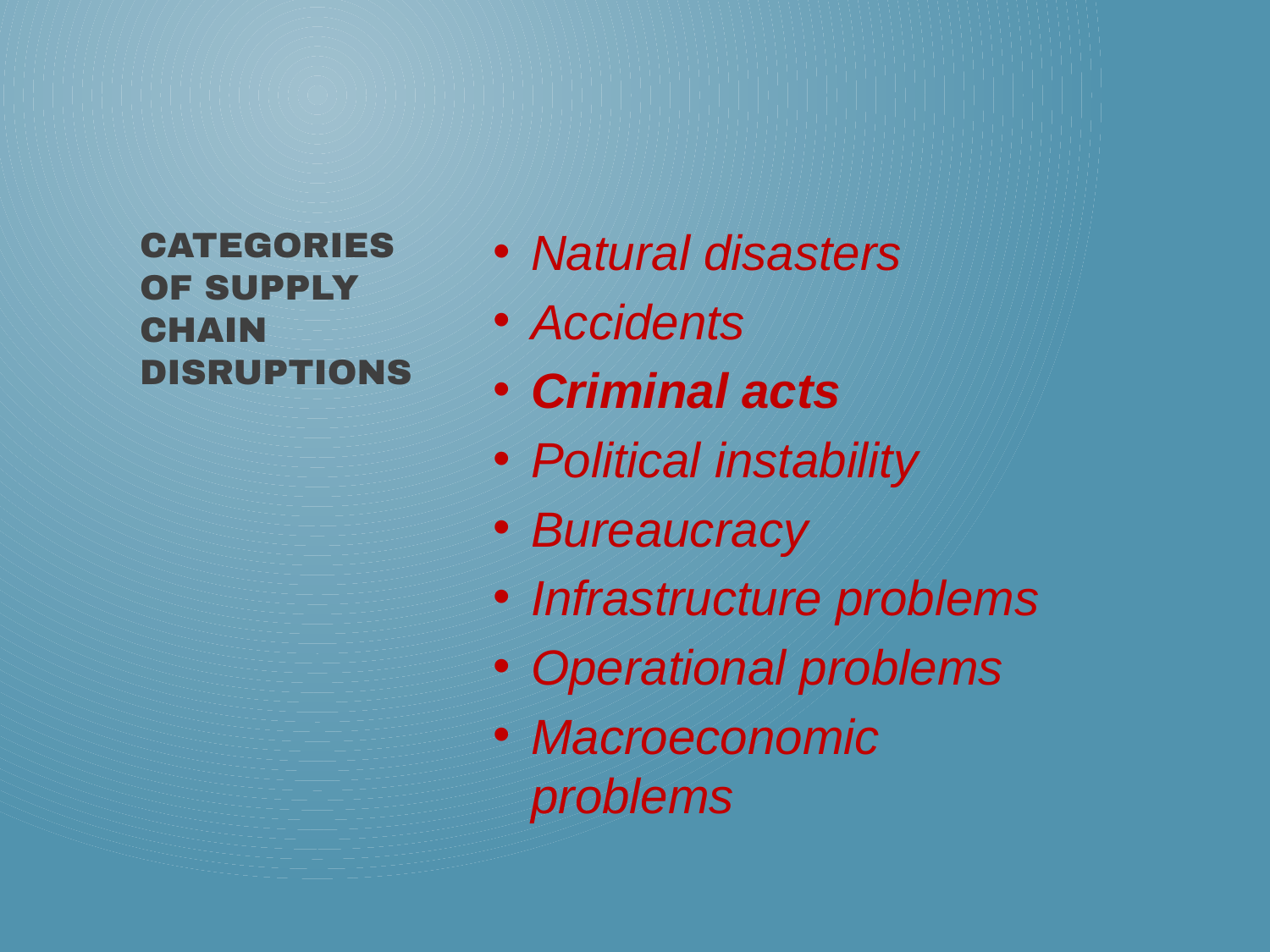

Natural disasters
Accidents
Criminal acts
Political instability
Bureaucracy
Infrastructure problems
Operational problems
Macroeconomic problems

# Categories of supply chain disruptions